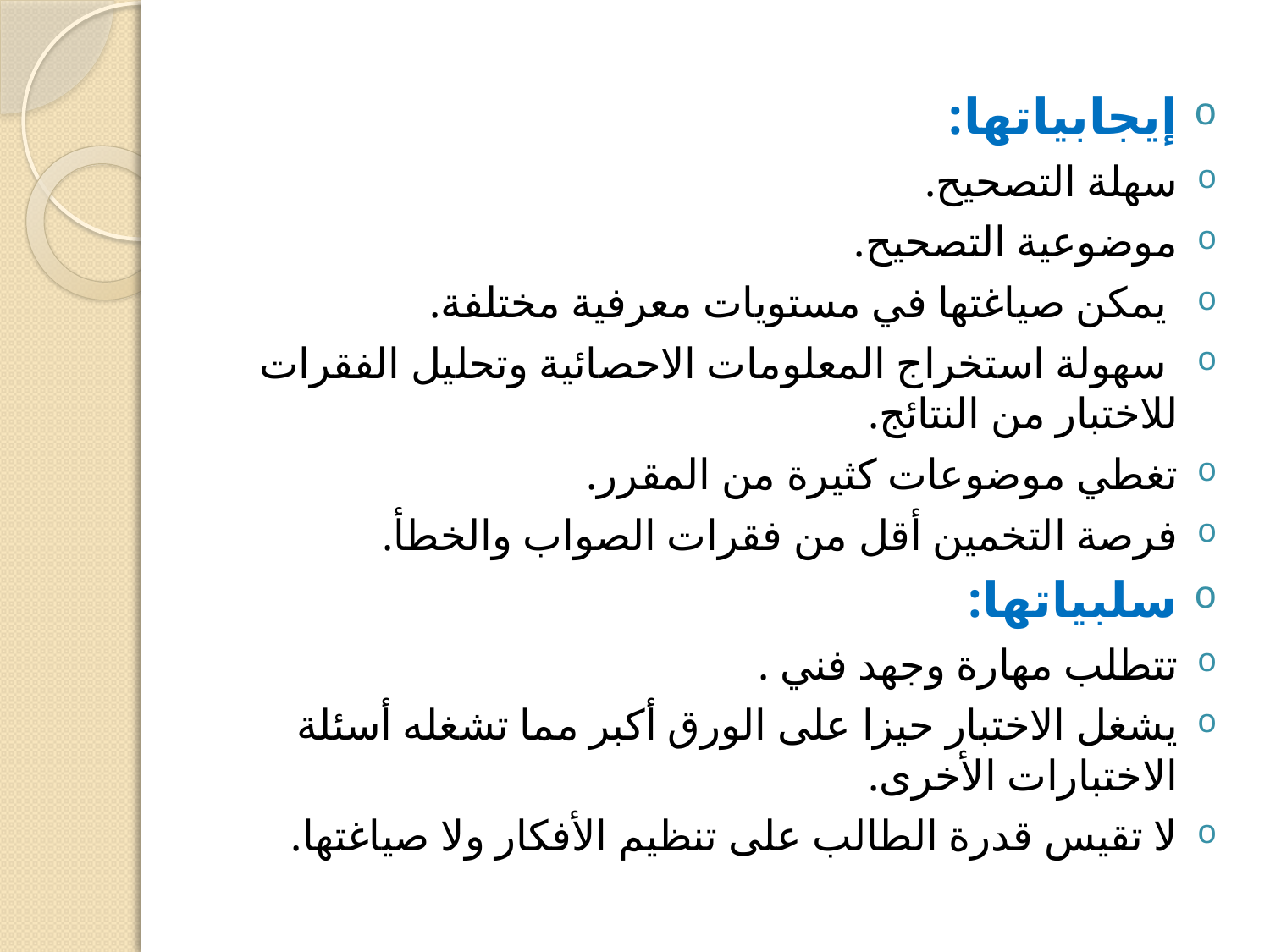

إيجابياتها:
سهلة التصحيح.
موضوعية التصحيح.
 يمكن صياغتها في مستويات معرفية مختلفة.
 سهولة استخراج المعلومات الاحصائية وتحليل الفقرات للاختبار من النتائج.
تغطي موضوعات كثيرة من المقرر.
فرصة التخمين أقل من فقرات الصواب والخطأ.
سلبياتها:
تتطلب مهارة وجهد فني .
يشغل الاختبار حيزا على الورق أكبر مما تشغله أسئلة الاختبارات الأخرى.
لا تقيس قدرة الطالب على تنظيم الأفكار ولا صياغتها.